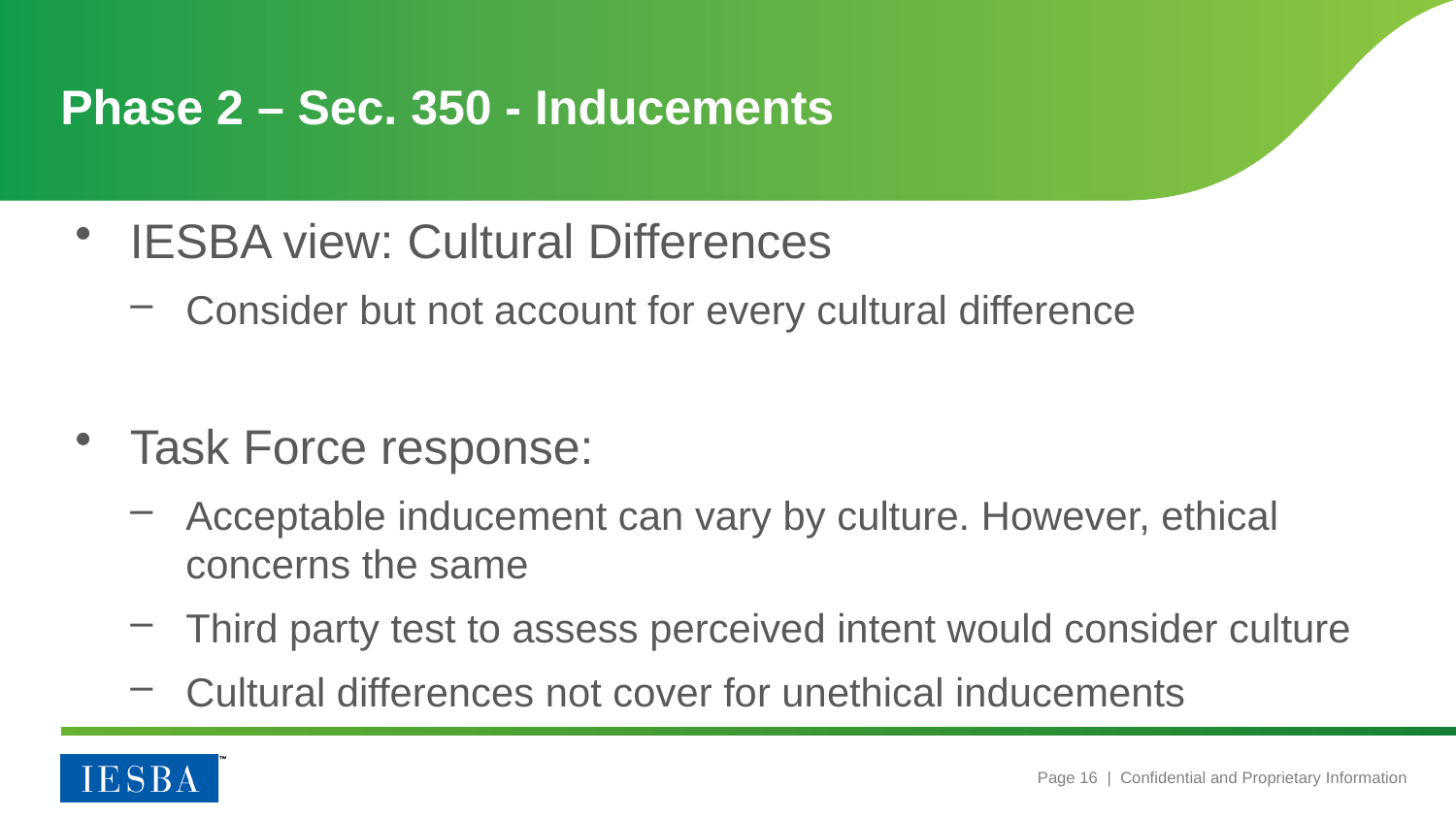

# Phase 2 – Sec. 350 - Inducements
IESBA view: Cultural Differences
Consider but not account for every cultural difference

Task Force response:
Acceptable inducement can vary by culture. However, ethical concerns the same
Third party test to assess perceived intent would consider culture
Cultural differences not cover for unethical inducements